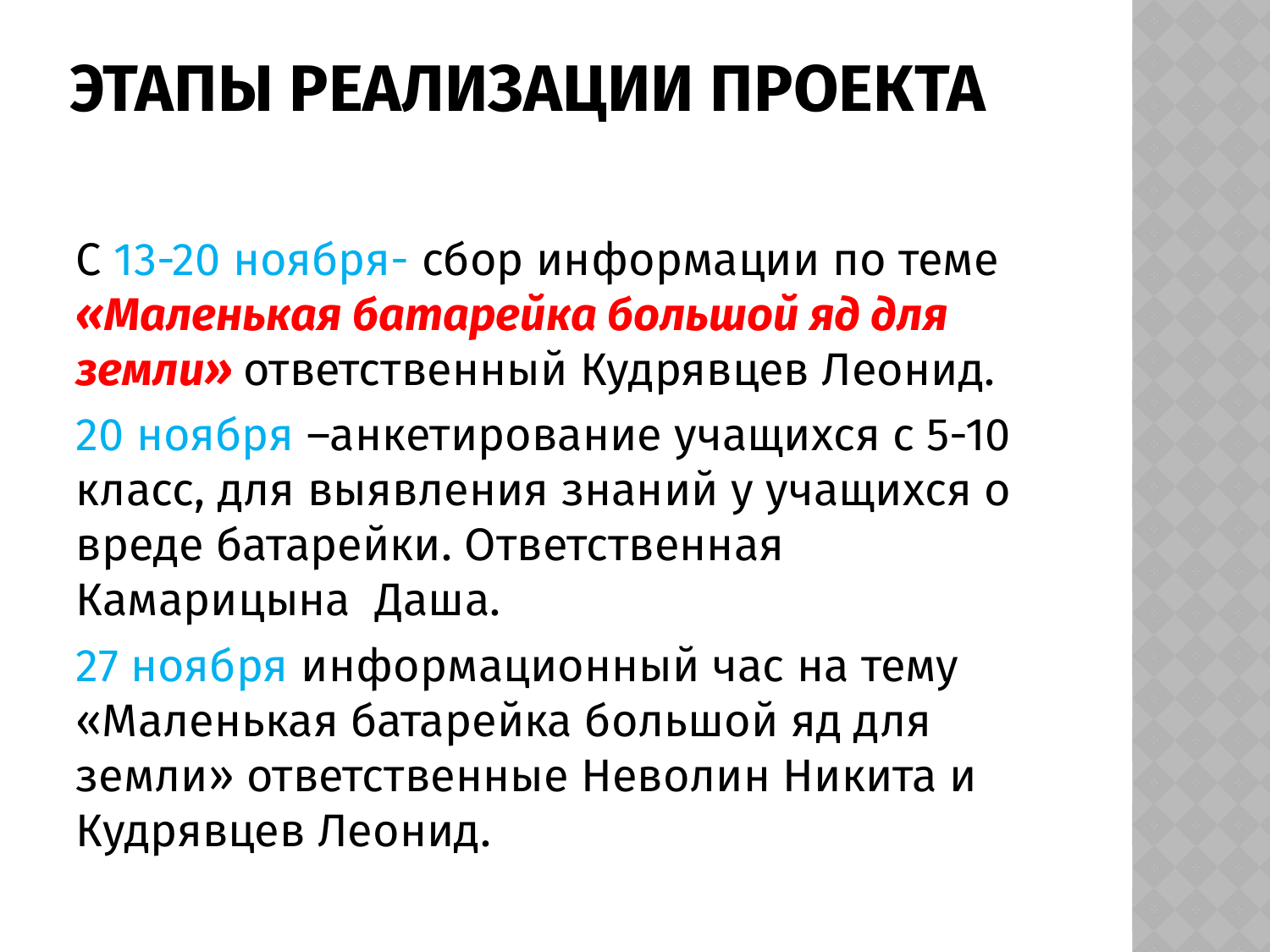

# Этапы реализации проекта
С 13-20 ноября- сбор информации по теме «Маленькая батарейка большой яд для земли» ответственный Кудрявцев Леонид.
20 ноября –анкетирование учащихся с 5-10 класс, для выявления знаний у учащихся о вреде батарейки. Ответственная Камарицына  Даша.
27 ноября информационный час на тему «Маленькая батарейка большой яд для земли» ответственные Неволин Никита и Кудрявцев Леонид.